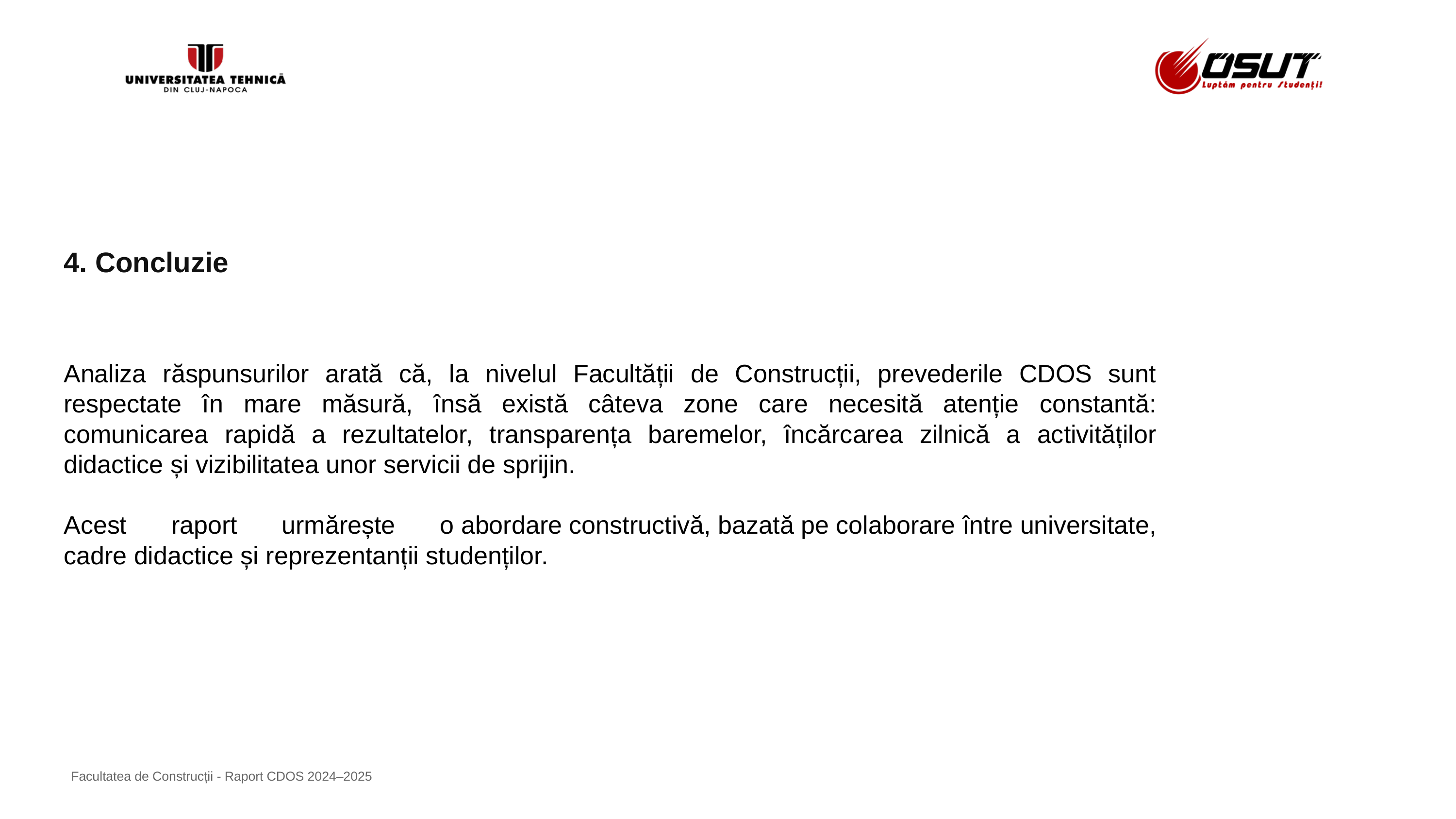

4. Concluzie

Analiza răspunsurilor arată că, la nivelul Facultății de Construcții, prevederile CDOS sunt respectate în mare măsură, însă există câteva zone care necesită atenție constantă: comunicarea rapidă a rezultatelor, transparența baremelor, încărcarea zilnică a activităților didactice și vizibilitatea unor servicii de sprijin.

Acest raport urmărește o abordare constructivă, bazată pe colaborare între universitate, cadre didactice și reprezentanții studenților.

Facultatea de Construcții - Raport CDOS 2024–2025